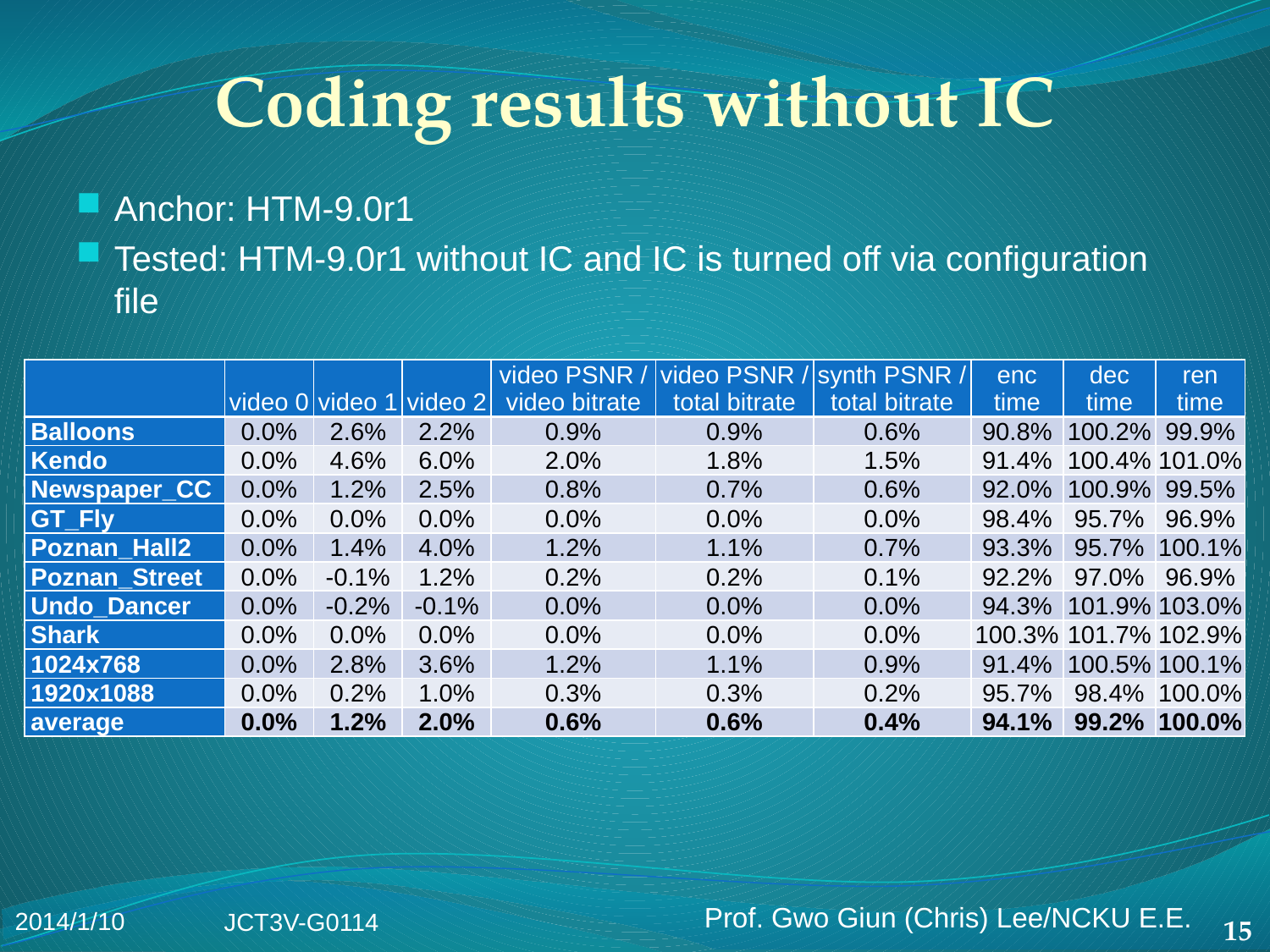

# Coding results without IC
Anchor: HTM-9.0r1
Tested: HTM-9.0r1 without IC and IC is turned off via configuration file
|  | video 0 | video 1 | video 2 | video PSNR / video bitrate | video PSNR / total bitrate | synth PSNR / total bitrate | enc time | dec time | ren time |
| --- | --- | --- | --- | --- | --- | --- | --- | --- | --- |
| Balloons | 0.0% | 2.6% | 2.2% | 0.9% | 0.9% | 0.6% | 90.8% | 100.2% | 99.9% |
| Kendo | 0.0% | 4.6% | 6.0% | 2.0% | 1.8% | 1.5% | 91.4% | 100.4% | 101.0% |
| Newspaper\_CC | 0.0% | 1.2% | 2.5% | 0.8% | 0.7% | 0.6% | 92.0% | 100.9% | 99.5% |
| GT\_Fly | 0.0% | 0.0% | 0.0% | 0.0% | 0.0% | 0.0% | 98.4% | 95.7% | 96.9% |
| Poznan\_Hall2 | 0.0% | 1.4% | 4.0% | 1.2% | 1.1% | 0.7% | 93.3% | 95.7% | 100.1% |
| Poznan\_Street | 0.0% | -0.1% | 1.2% | 0.2% | 0.2% | 0.1% | 92.2% | 97.0% | 96.9% |
| Undo\_Dancer | 0.0% | -0.2% | -0.1% | 0.0% | 0.0% | 0.0% | 94.3% | 101.9% | 103.0% |
| Shark | 0.0% | 0.0% | 0.0% | 0.0% | 0.0% | 0.0% | 100.3% | 101.7% | 102.9% |
| 1024x768 | 0.0% | 2.8% | 3.6% | 1.2% | 1.1% | 0.9% | 91.4% | 100.5% | 100.1% |
| 1920x1088 | 0.0% | 0.2% | 1.0% | 0.3% | 0.3% | 0.2% | 95.7% | 98.4% | 100.0% |
| average | 0.0% | 1.2% | 2.0% | 0.6% | 0.6% | 0.4% | 94.1% | 99.2% | 100.0% |
2014/1/10
JCT3V-G0114
15